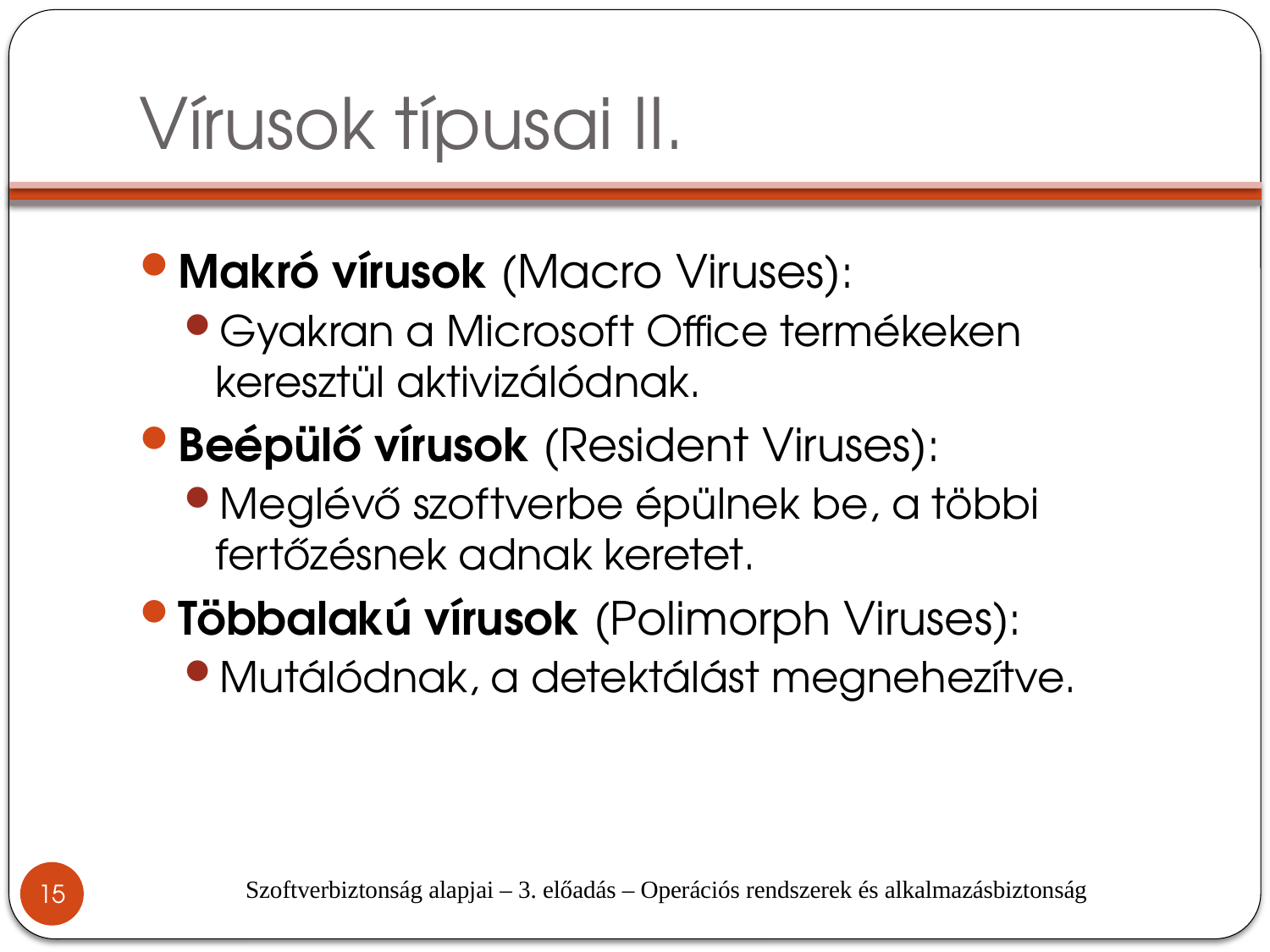

# Vírusok típusai II.
Makró vírusok (Macro Viruses):
Gyakran a Microsoft Office termékeken keresztül aktivizálódnak.
Beépülő vírusok (Resident Viruses):
Meglévő szoftverbe épülnek be, a többi fertőzésnek adnak keretet.
Többalakú vírusok (Polimorph Viruses):
Mutálódnak, a detektálást megnehezítve.

Szoftverbiztonság alapjai – 3. előadás – Operációs rendszerek és alkalmazásbiztonság
15